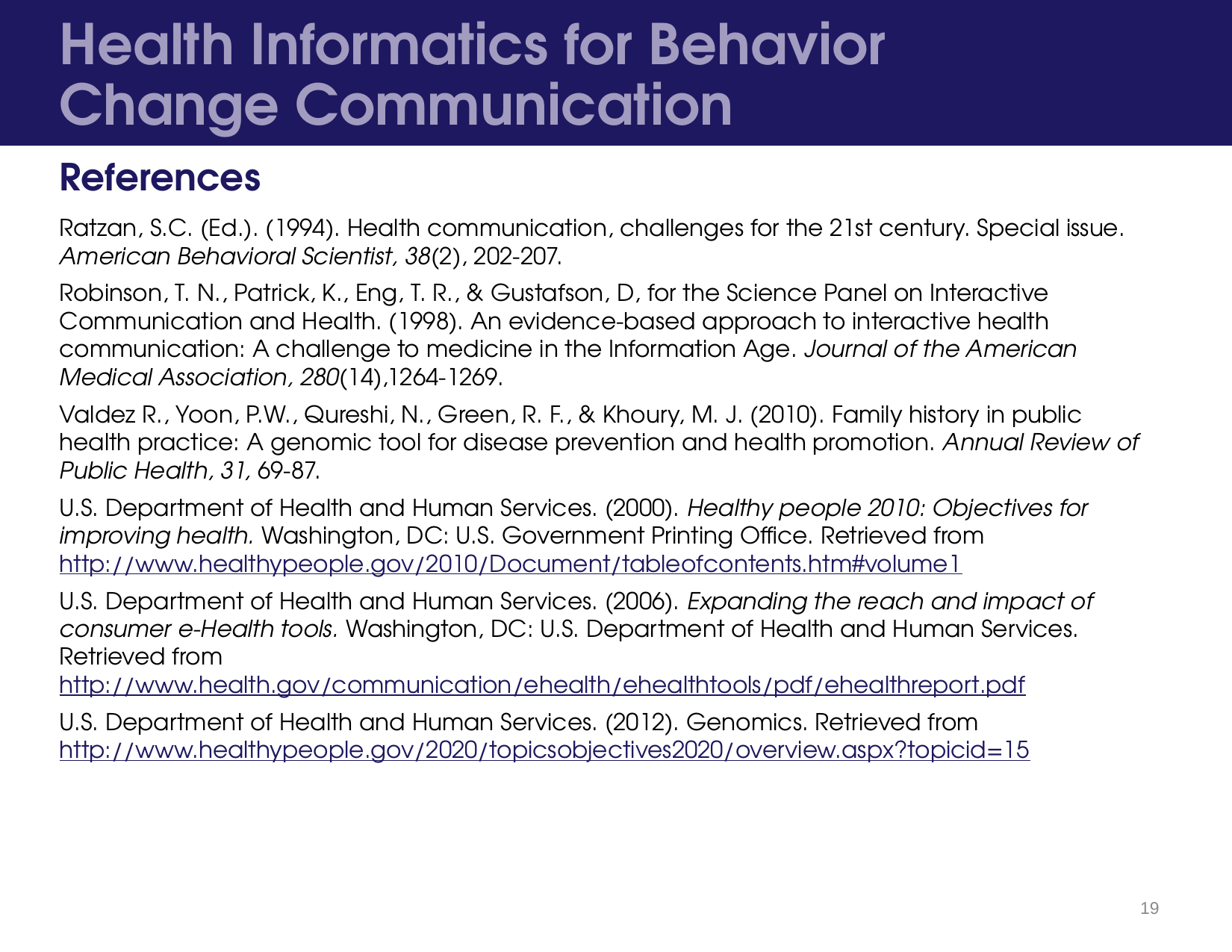

# Health Informatics for Behavior Change Communication
References
Ratzan, S.C. (Ed.). (1994). Health communication, challenges for the 21st century. Special issue. American Behavioral Scientist, 38(2), 202-207.
Robinson, T. N., Patrick, K., Eng, T. R., & Gustafson, D, for the Science Panel on Interactive Communication and Health. (1998). An evidence-based approach to interactive health communication: A challenge to medicine in the Information Age. Journal of the American Medical Association, 280(14),1264-1269.
Valdez R., Yoon, P.W., Qureshi, N., Green, R. F., & Khoury, M. J. (2010). Family history in public health practice: A genomic tool for disease prevention and health promotion. Annual Review of Public Health, 31, 69-87.
U.S. Department of Health and Human Services. (2000). Healthy people 2010: Objectives for improving health. Washington, DC: U.S. Government Printing Office. Retrieved from http://www.healthypeople.gov/2010/Document/tableofcontents.htm#volume1
U.S. Department of Health and Human Services. (2006). Expanding the reach and impact of consumer e-Health tools. Washington, DC: U.S. Department of Health and Human Services. Retrieved from http://www.health.gov/communication/ehealth/ehealthtools/pdf/ehealthreport.pdf
U.S. Department of Health and Human Services. (2012). Genomics. Retrieved from http://www.healthypeople.gov/2020/topicsobjectives2020/overview.aspx?topicid=15

19